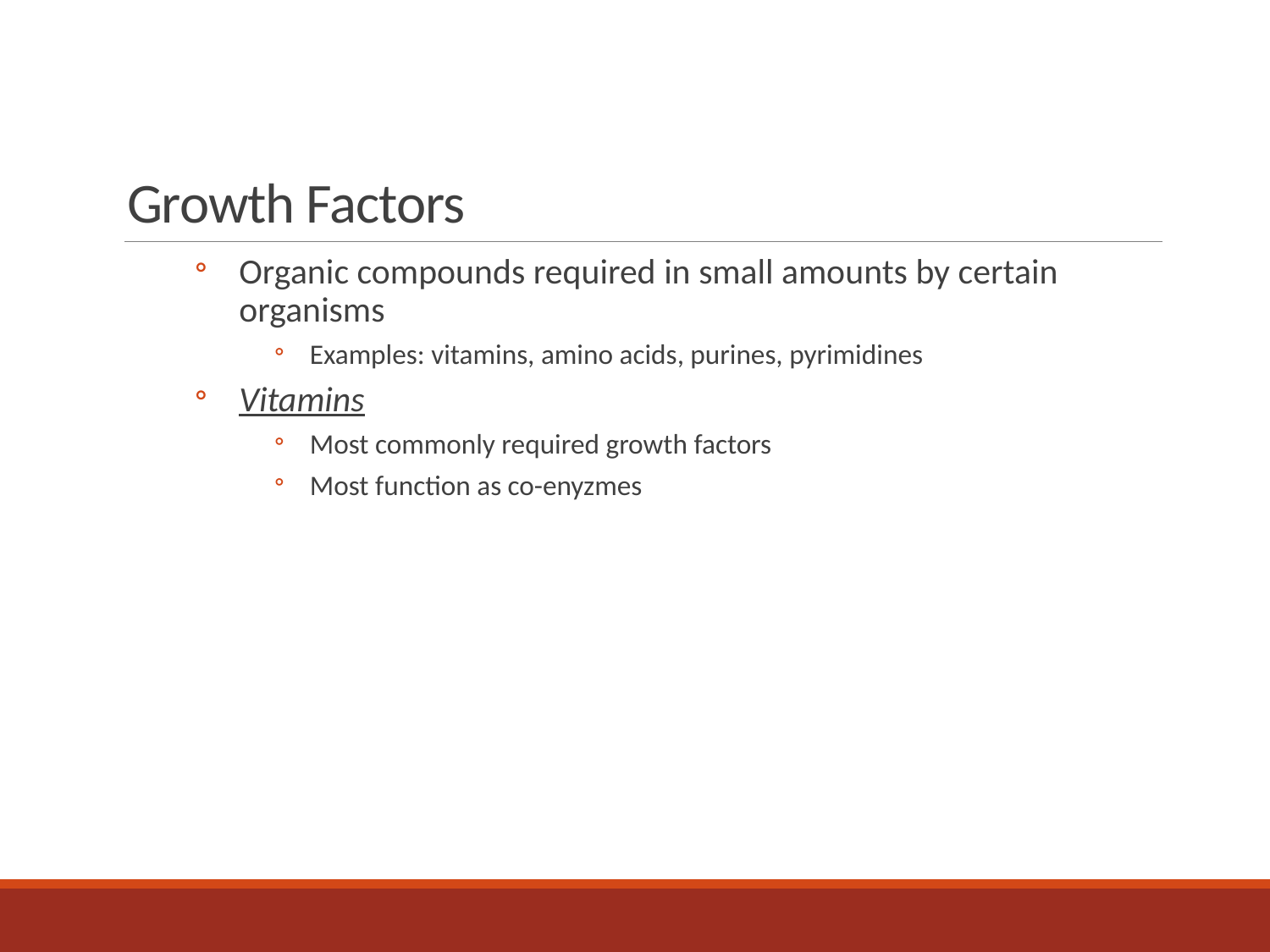

# Growth Factors
Organic compounds required in small amounts by certain organisms
Examples: vitamins, amino acids, purines, pyrimidines
Vitamins
Most commonly required growth factors
Most function as co-enyzmes